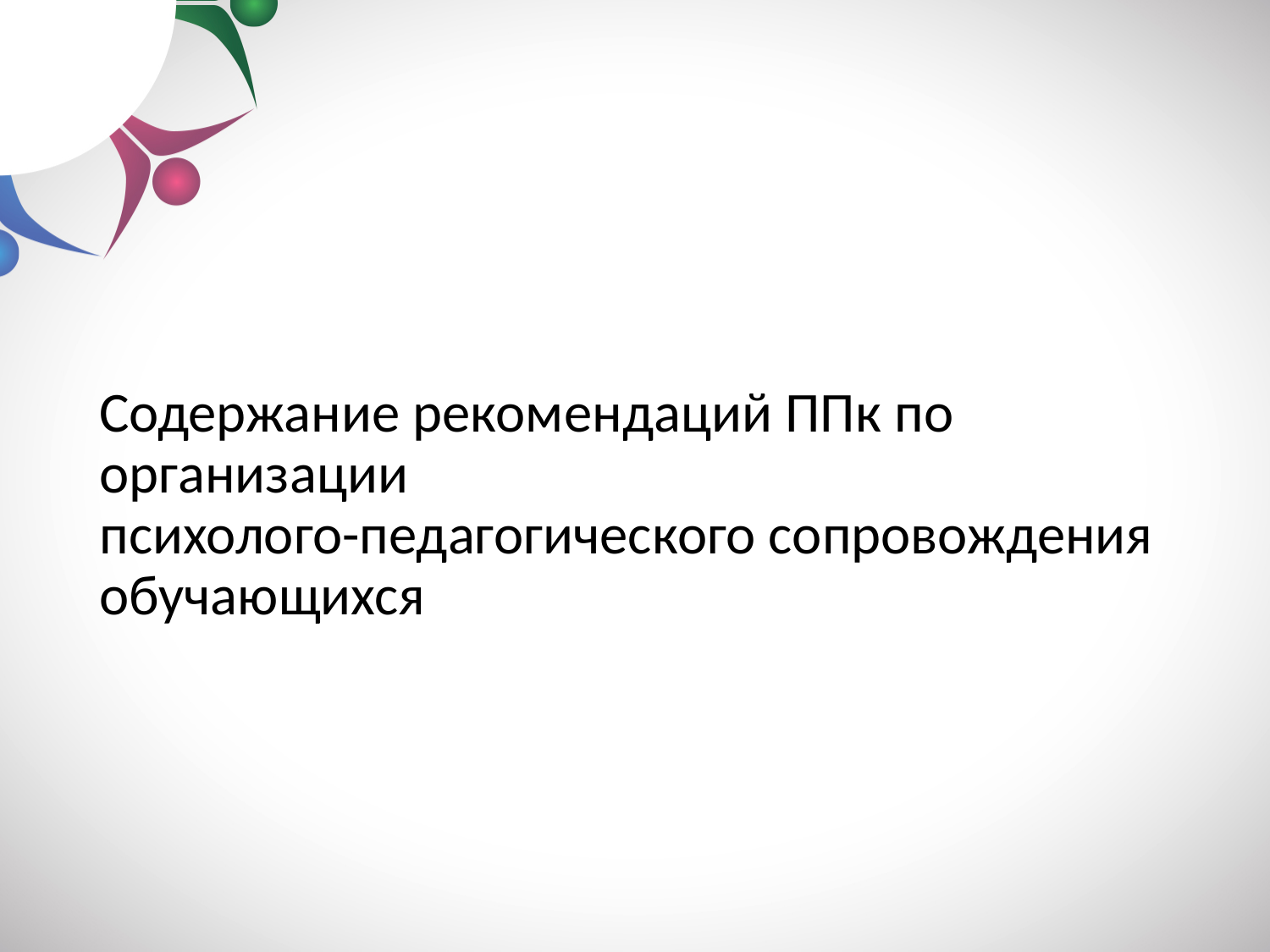

# Содержание рекомендаций ППк по организации психолого-педагогического сопровождения обучающихся